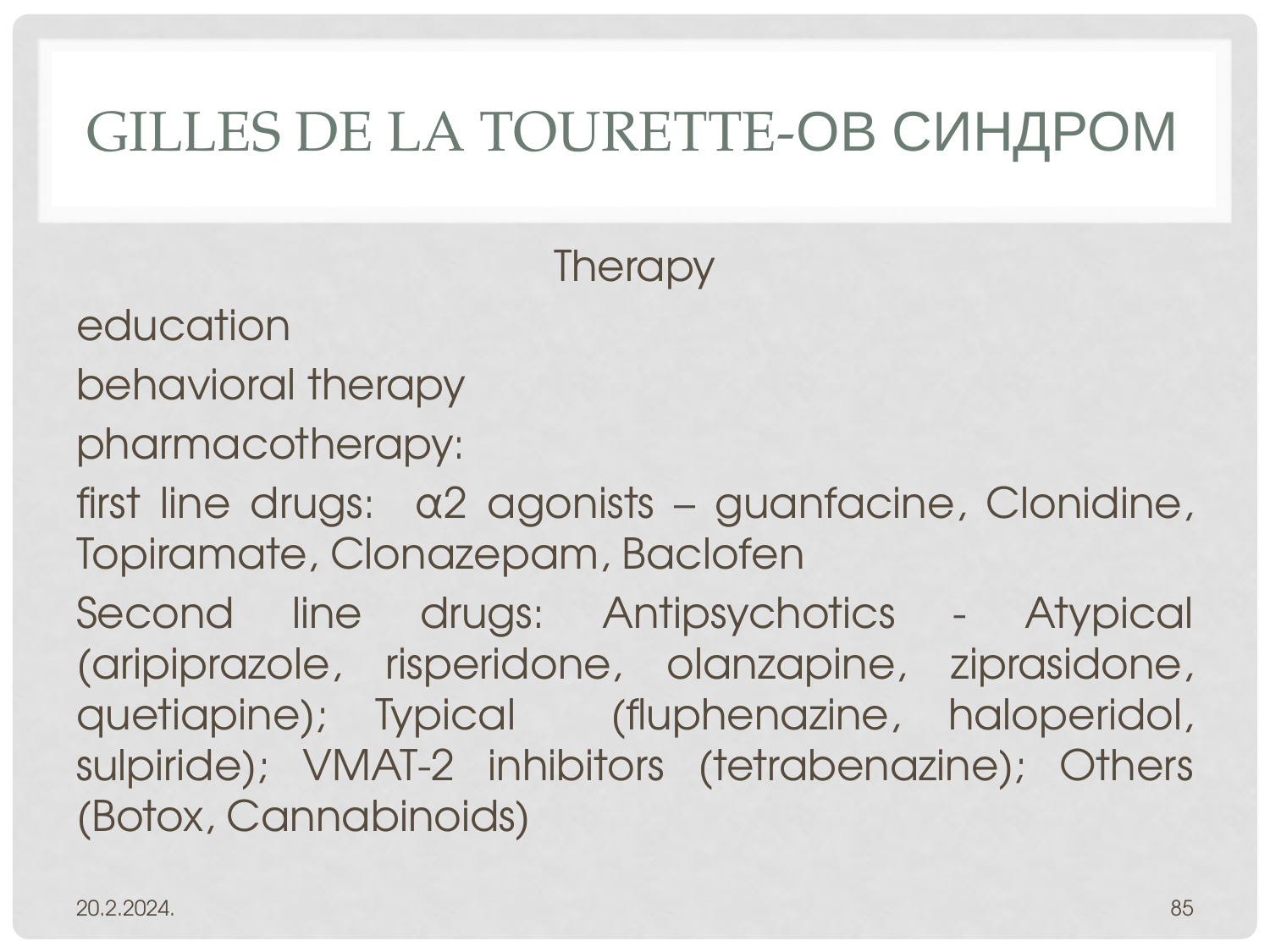

# Gilles de la Tourette-ов синдром
Therapy
education
behavioral therapy
pharmacotherapy:
first line drugs:  α2 agonists – guanfacine, Clonidine, Topiramate, Clonazepam, Baclofen
Second line drugs: Antipsychotics - Atypical (aripiprazole, risperidone, olanzapine, ziprasidone, quetiapine); Typical  (fluphenazine, haloperidol, sulpiride); VMAT-2 inhibitors (tetrabenazine); Others (Botox, Cannabinoids)
20.2.2024.
85